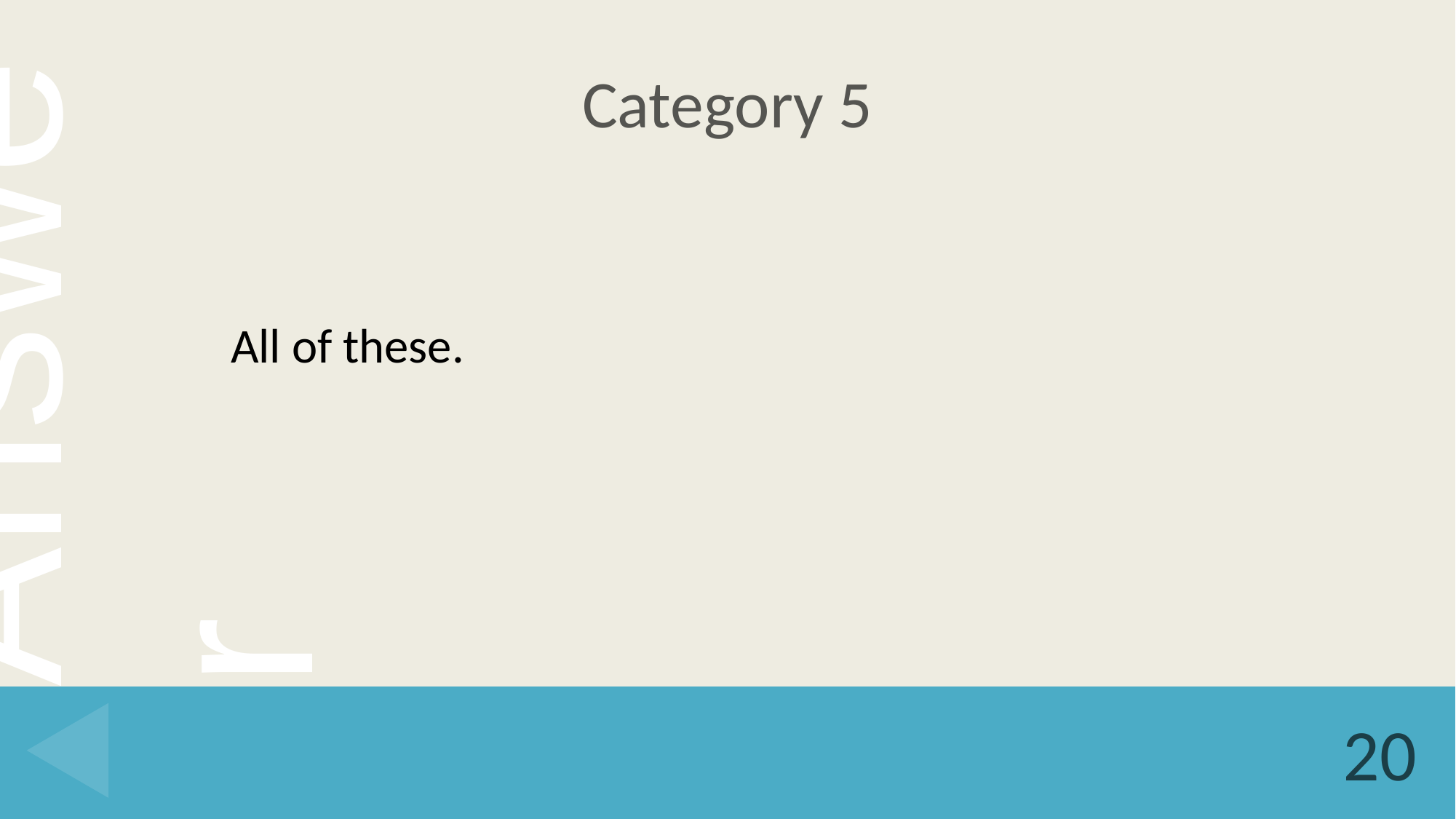

# Category 5
All of these.
20